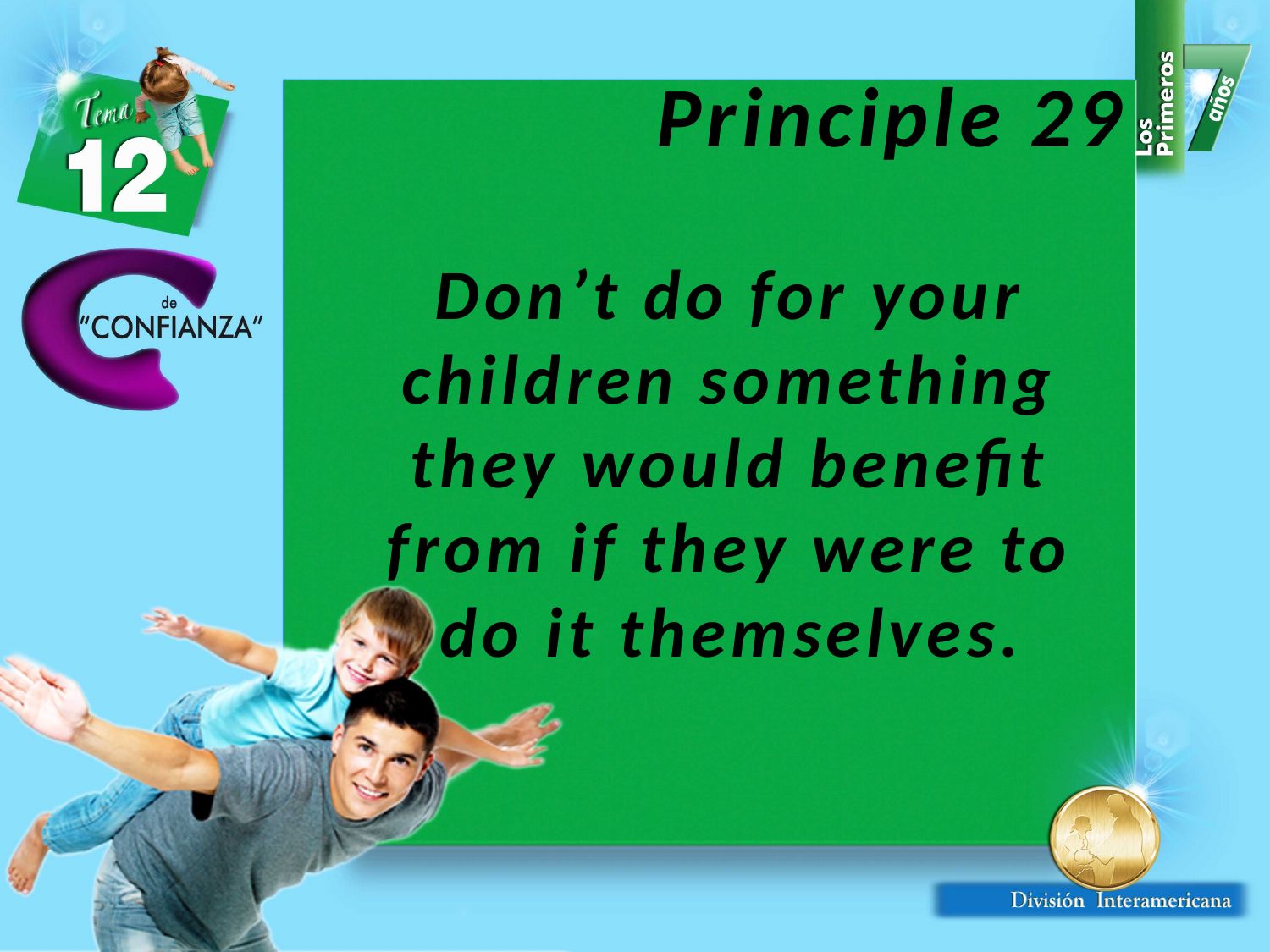

Principle 29

Don’t do for your children something they would benefit from if they were to do it themselves.